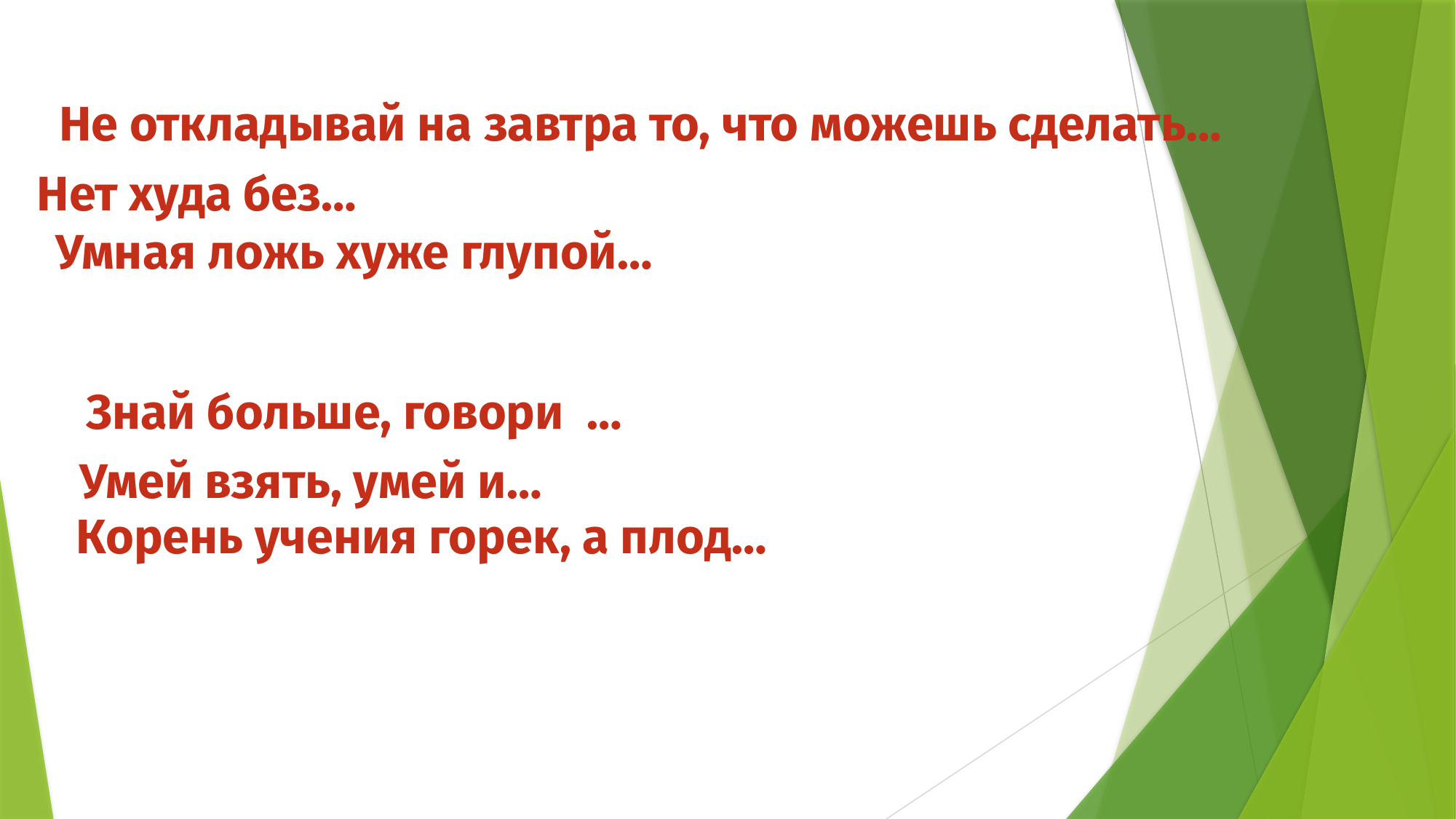

Не откладывай на завтра то, что можешь сделать…
Нет худа без…
Умная ложь хуже глупой…
Знай больше, говори  …
Умей взять, умей и…
Корень учения горек, а плод…